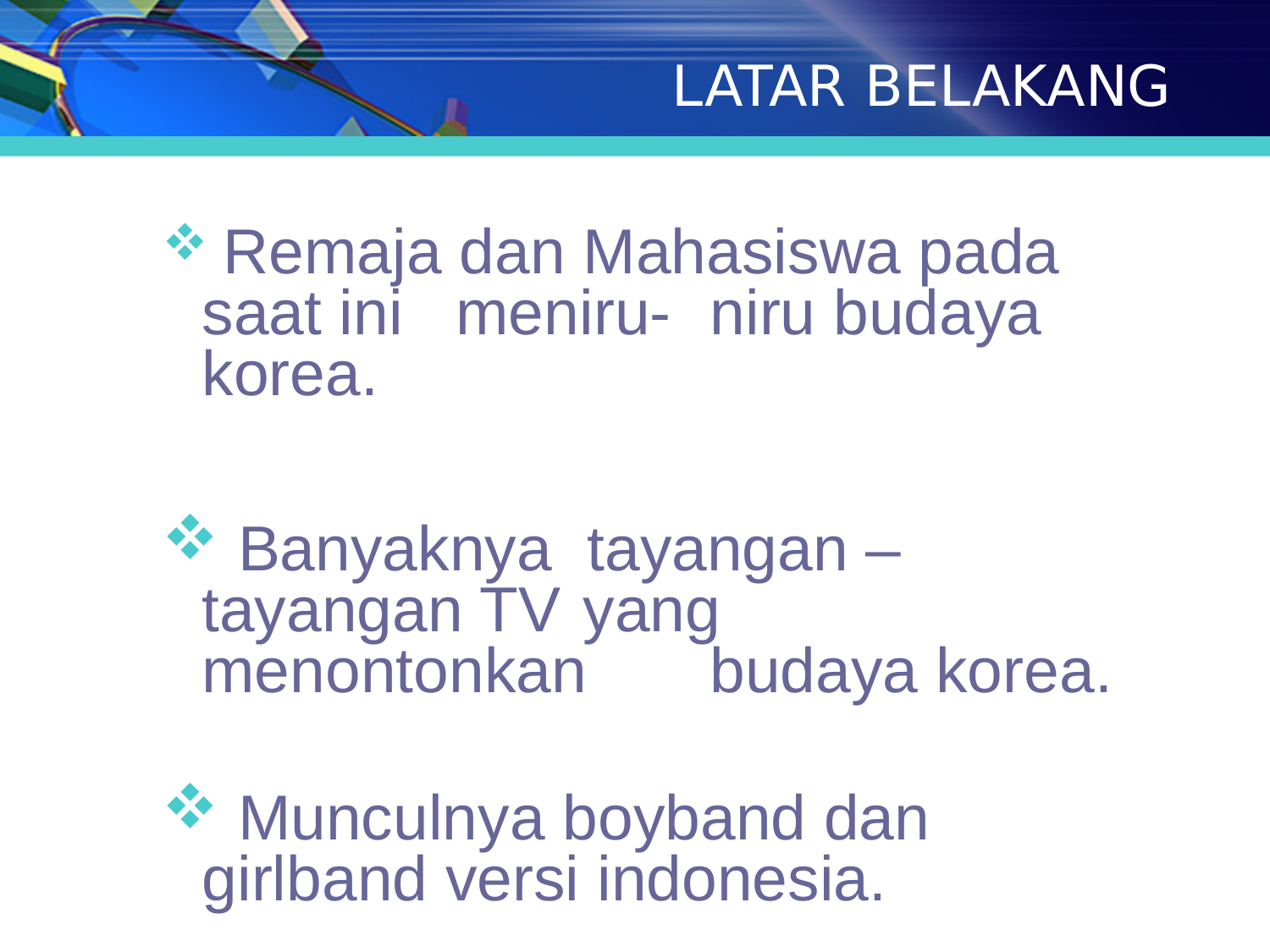

# LATAR BELAKANG
 Remaja dan Mahasiswa pada saat ini 	meniru-	niru budaya korea.

 Banyaknya  tayangan – tayangan TV 	yang 	menontonkan 	budaya korea.

 Munculnya boyband dan girlband versi indonesia.